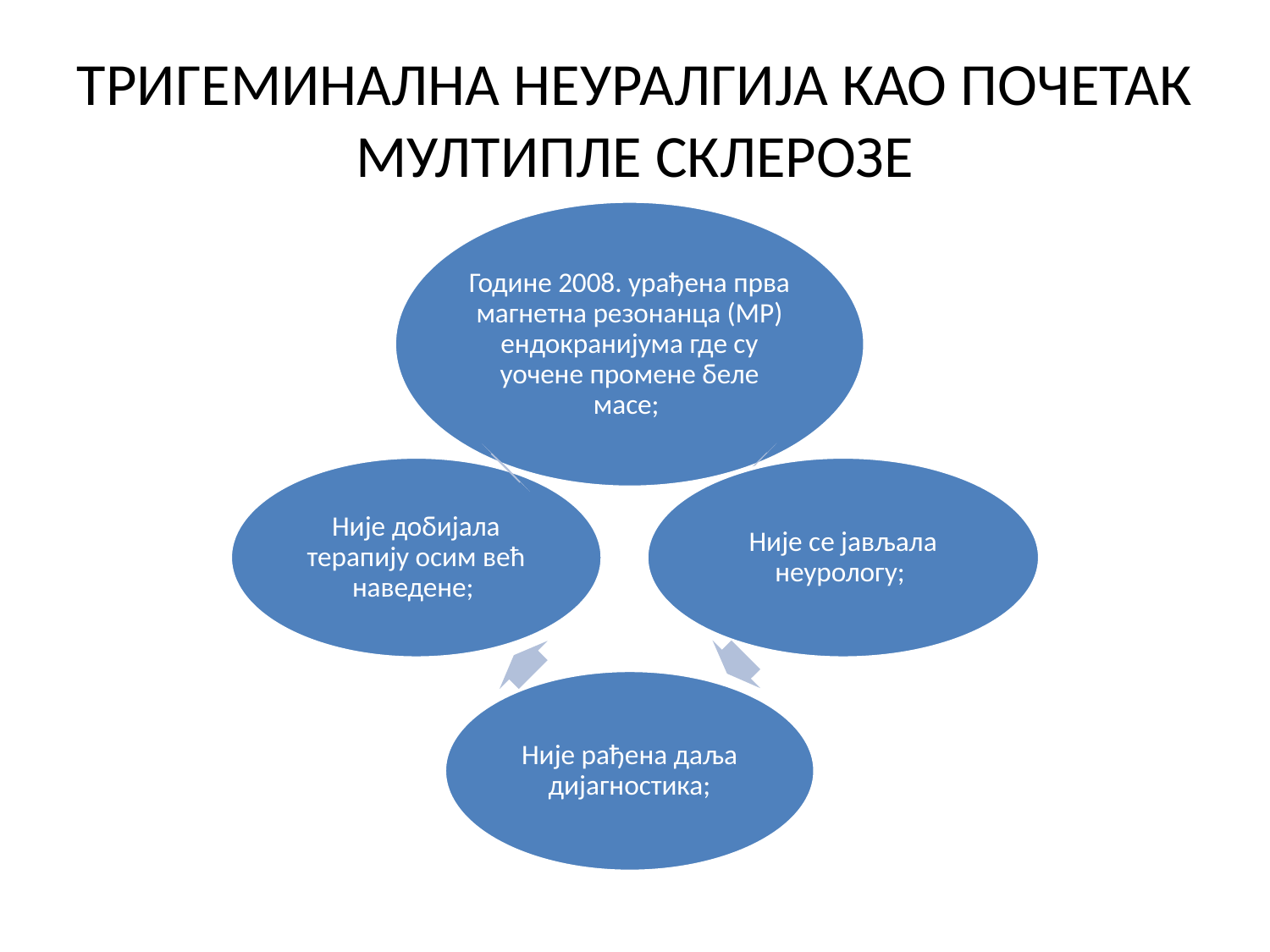

# ТРИГЕМИНАЛНА НЕУРАЛГИЈА КАО ПОЧЕТАК МУЛТИПЛЕ СКЛЕРОЗЕ
Године 2008. урађена прва магнетна резонанца (МР) ендокранијума где су уочене промене беле масе;

Није се јављала неурологу;

Није рађена даља дијагностика;

Није добијала терапију осим већ наведене;